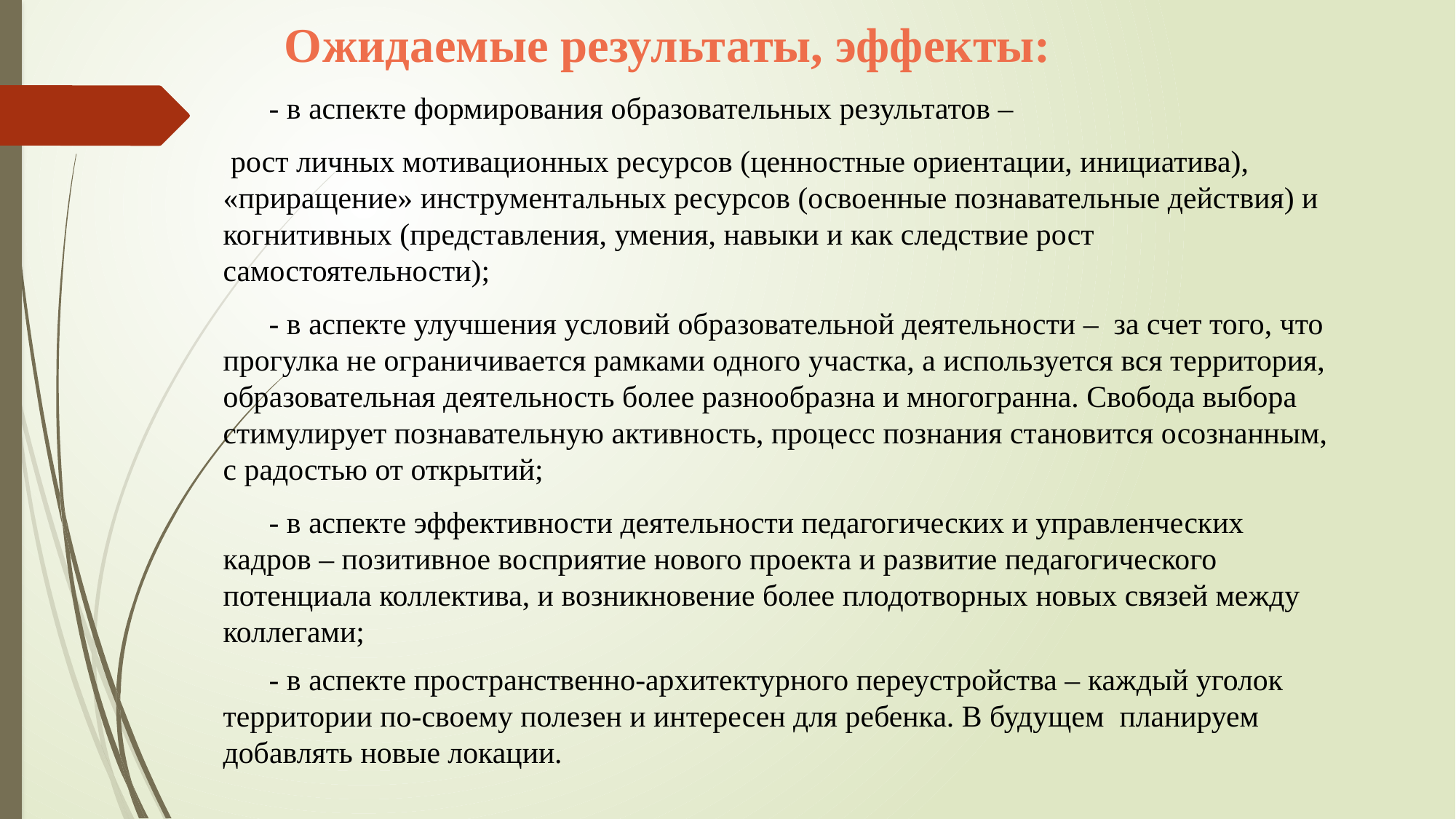

Ожидаемые результаты, эффекты:
      - в аспекте формирования образовательных результатов –
 рост личных мотивационных ресурсов (ценностные ориентации, инициатива), «приращение» инструментальных ресурсов (освоенные познавательные действия) и когнитивных (представления, умения, навыки и как следствие рост самостоятельности);
      - в аспекте улучшения условий образовательной деятельности –  за счет того, что прогулка не ограничивается рамками одного участка, а используется вся территория, образовательная деятельность более разнообразна и многогранна. Свобода выбора стимулирует познавательную активность, процесс познания становится осознанным, с радостью от открытий;
      - в аспекте эффективности деятельности педагогических и управленческих кадров – позитивное восприятие нового проекта и развитие педагогического потенциала коллектива, и возникновение более плодотворных новых связей между коллегами;
      - в аспекте пространственно-архитектурного переустройства – каждый уголок территории по-своему полезен и интересен для ребенка. В будущем  планируем добавлять новые локации.